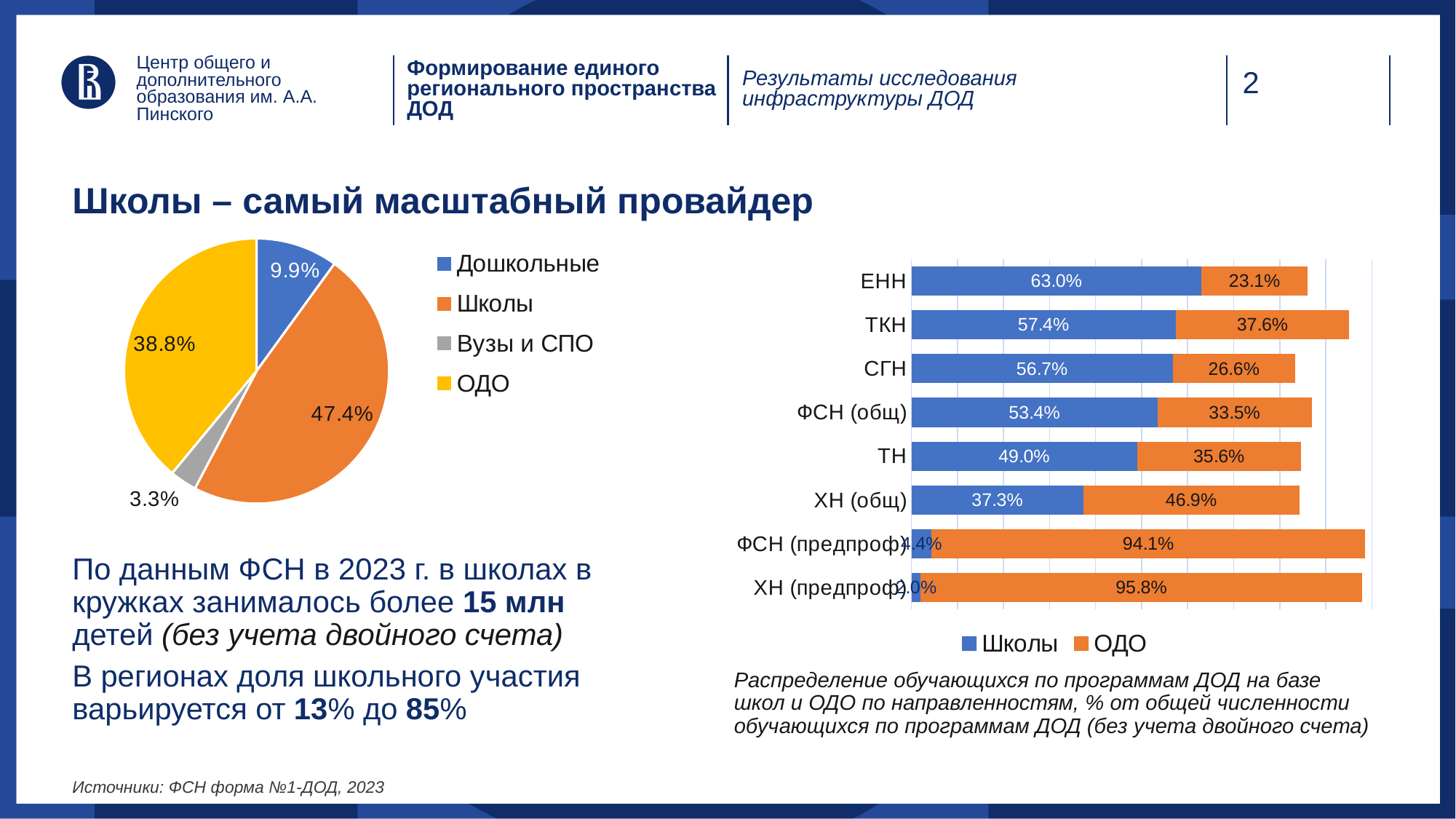

Центр общего и дополнительного образования им. А.А. Пинского
Формирование единого регионального пространства ДОД
Результаты исследования
инфраструктуры ДОД
Школы – самый масштабный провайдер

### Chart

| Category |  |
|---|---|
| Дошкольные | 0.09944200537721924 |
| Школы | 0.4742782864301099 |
| Вузы и СПО | 0.03281088277457593 |
| ОДО | 0.38786645182953633 |

### Chart

| Category | Школы | ОДО |
|---|---|---|
| ХН (предпроф) | 0.02045014411205777 | 0.9580526122235286 |
| ФСН (предпроф) | 0.043853760304762394 | 0.9411474201355821 |
| ХН (общ) | 0.37300157882243107 | 0.4693543556221851 |
| ТН | 0.49006012927389925 | 0.35579881279299547 |
| ФСН (общ) | 0.5341110376516651 | 0.3353249670692874 |
| СГН | 0.5673266088514274 | 0.2664381431637216 |
| ТКН | 0.574076675300658 | 0.3763291115871802 |
| ЕНН | 0.6299070413082463 | 0.23087590096704882 |
По данным ФСН в 2023 г. в школах в кружках занималось более 15 млн детей (без учета двойного счета)
В регионах доля школьного участия варьируется от 13% до 85%
Распределение обучающихся по программам ДОД на базе школ и ОДО по направленностям, % от общей численности обучающихся по программам ДОД (без учета двойного счета)
Источники: ФСН форма №1-ДОД, 2023